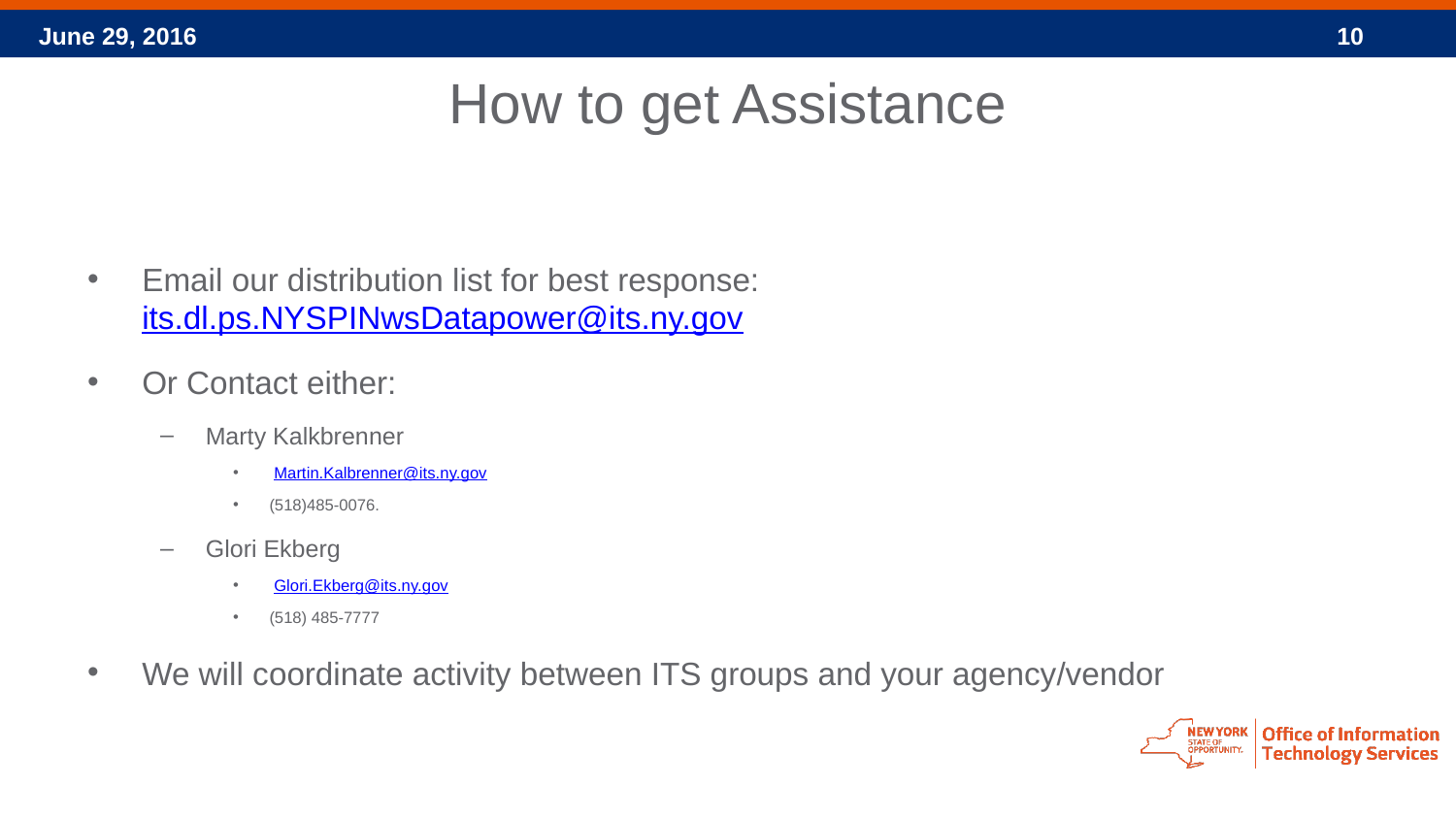

# How to get Assistance
Email our distribution list for best response: 	its.dl.ps.NYSPINwsDatapower@its.ny.gov
Or Contact either:
Marty Kalkbrenner
 Martin.Kalbrenner@its.ny.gov
(518)485-0076.
Glori Ekberg
 Glori.Ekberg@its.ny.gov
(518) 485-7777
We will coordinate activity between ITS groups and your agency/vendor